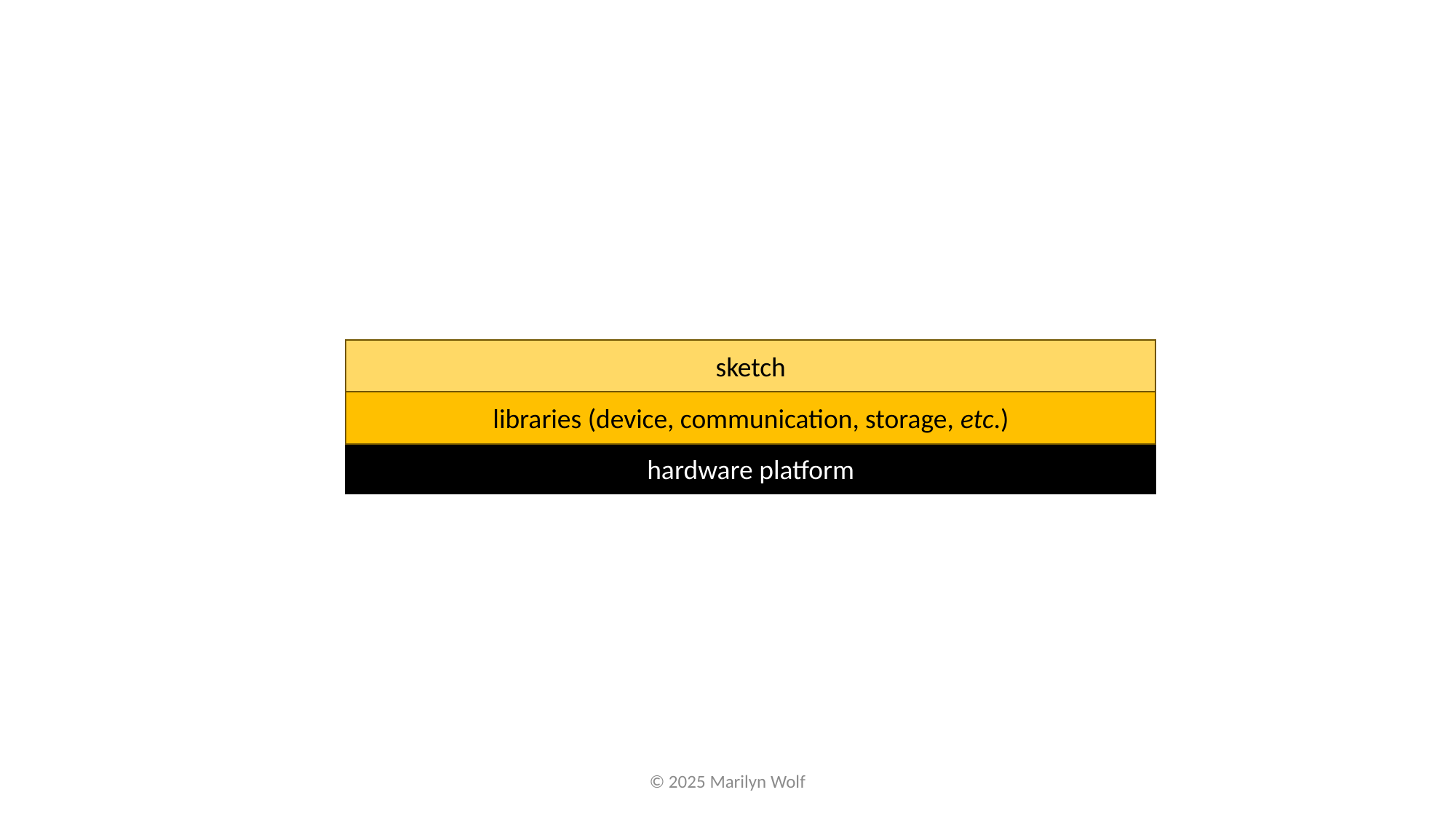

sketch
libraries (device, communication, storage, etc.)
hardware platform
© 2025 Marilyn Wolf